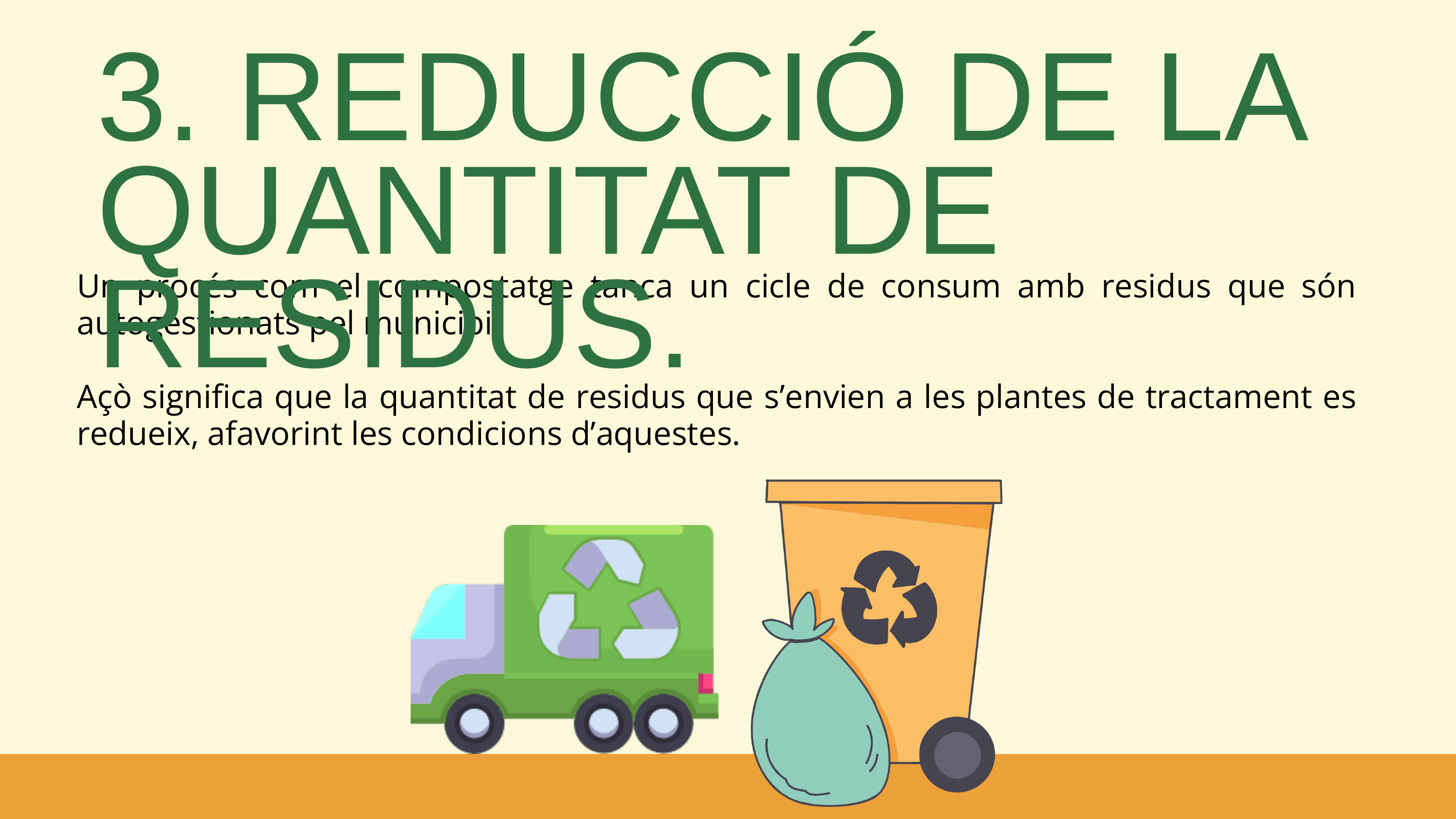

3. REDUCCIÓ DE LA QUANTITAT DE RESIDUS.

Un procés com el compostatge tanca un cicle de consum amb residus que són autogestionats pel municipi.

Açò significa que la quantitat de residus que s’envien a les plantes de tractament es redueix, afavorint les condicions d’aquestes.